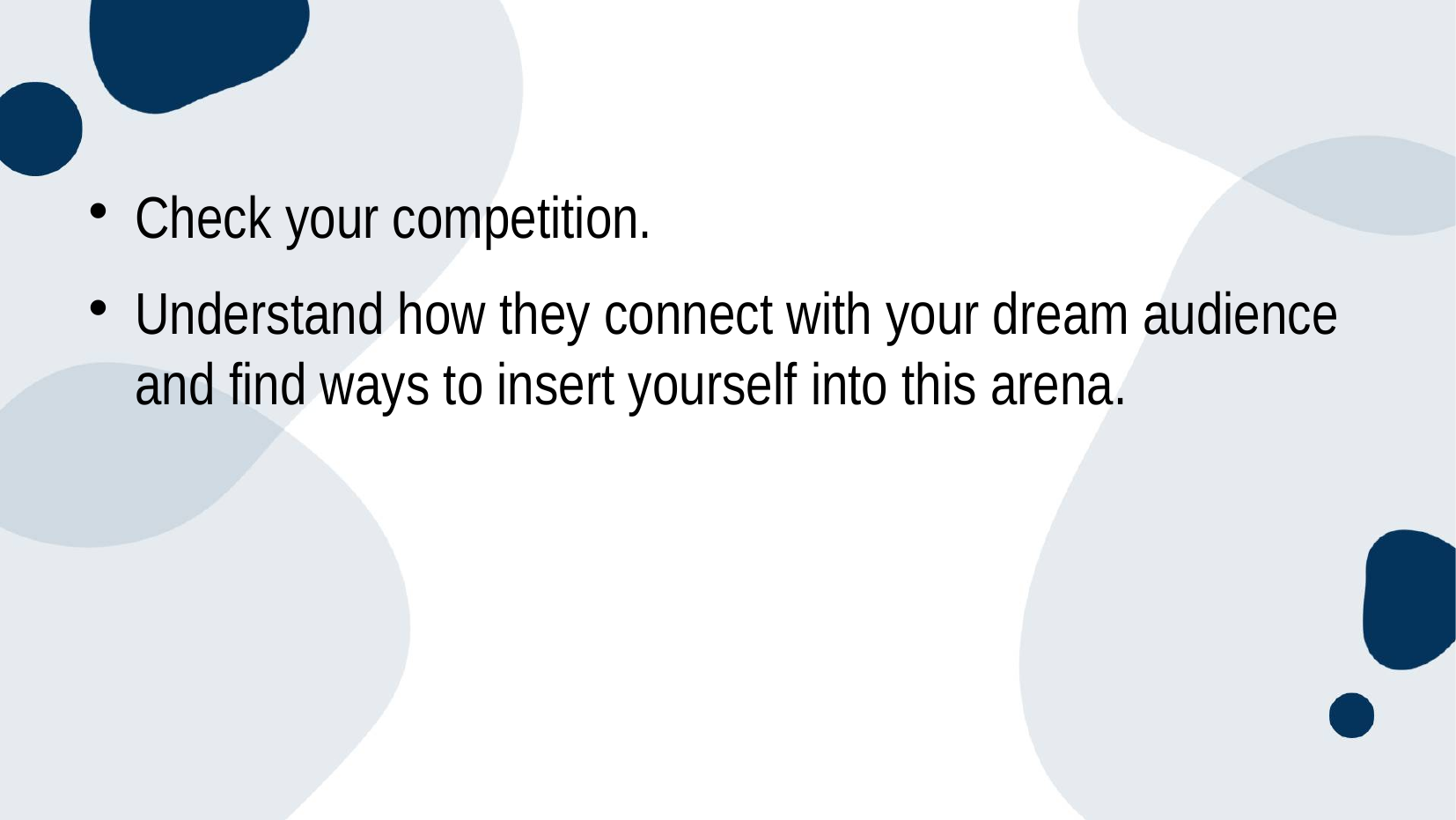

Check your competition.
Understand how they connect with your dream audience and find ways to insert yourself into this arena.